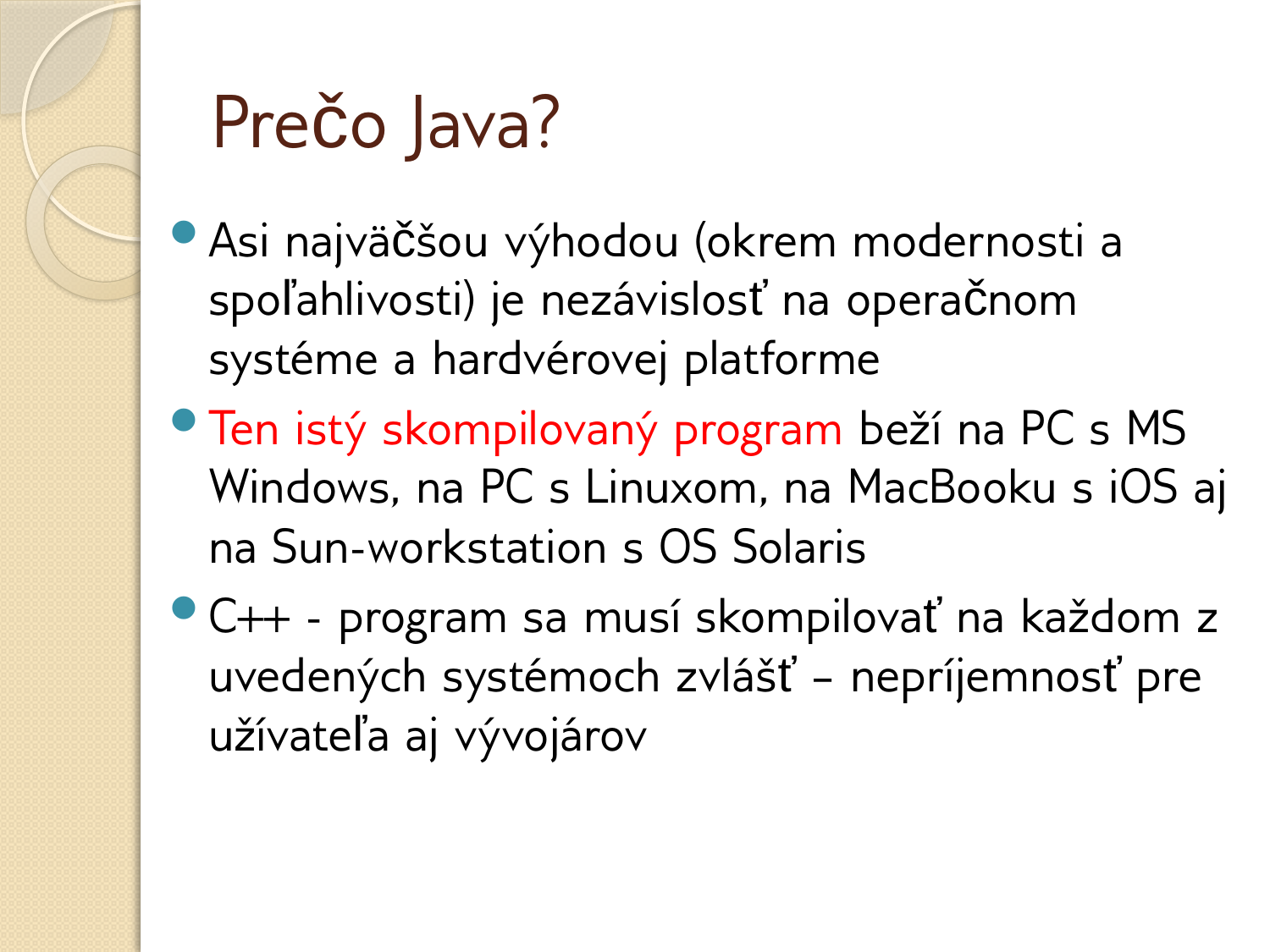

# Prečo Java?
Asi najväčšou výhodou (okrem modernosti a spoľahlivosti) je nezávislosť na operačnom systéme a hardvérovej platforme
Ten istý skompilovaný program beží na PC s MS Windows, na PC s Linuxom, na MacBooku s iOS aj na Sun-workstation s OS Solaris
C++ - program sa musí skompilovať na každom z uvedených systémoch zvlášť – nepríjemnosť pre užívateľa aj vývojárov